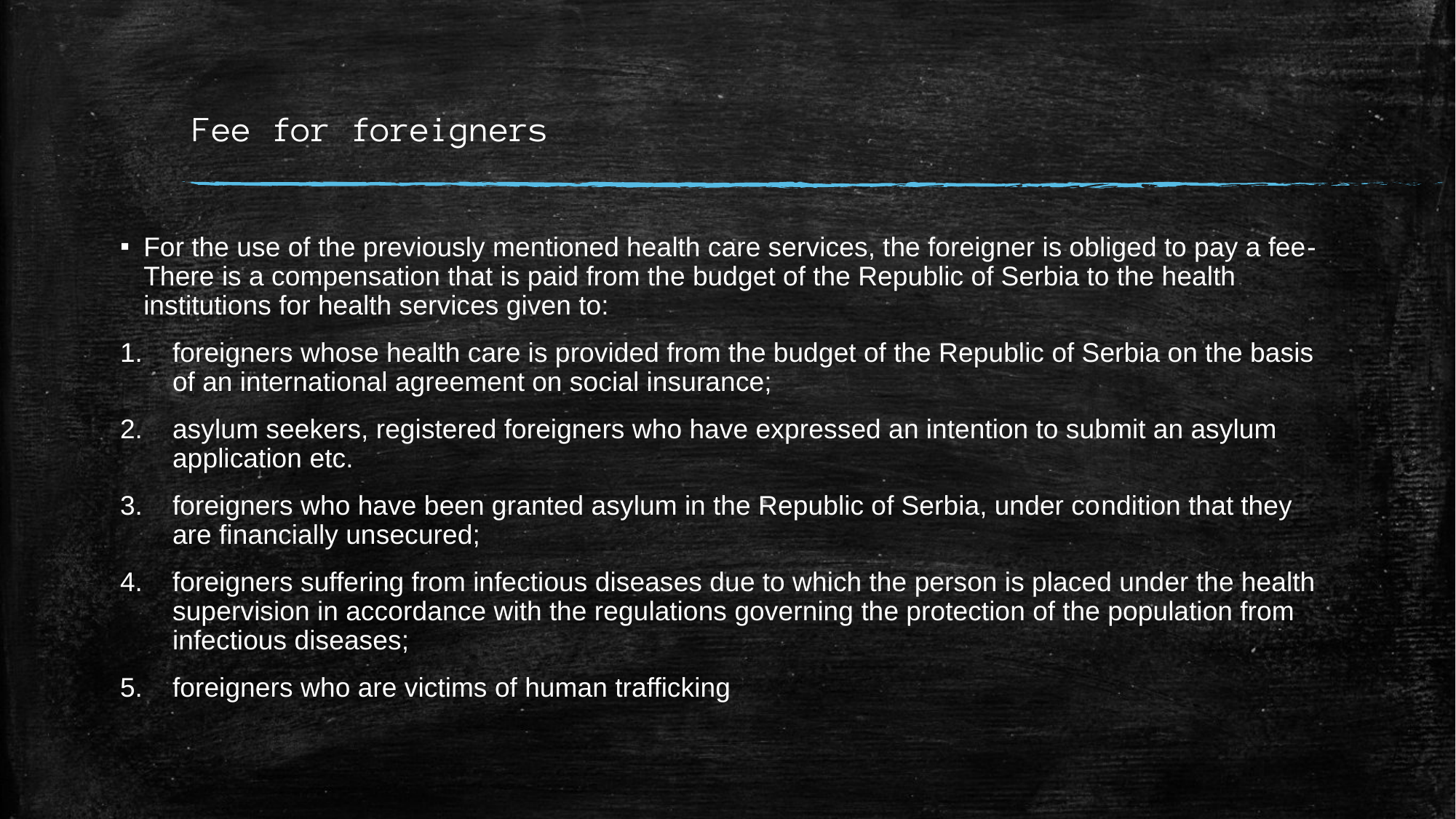

# Fee for foreigners
For the use of the previously mentioned health care services, the foreigner is obliged to pay a fee- There is a compensation that is paid from the budget of the Republic of Serbia to the health institutions for health services given to:
foreigners whose health care is provided from the budget of the Republic of Serbia on the basis of an international agreement on social insurance;
asylum seekers, registered foreigners who have expressed an intention to submit an asylum application etc.
foreigners who have been granted asylum in the Republic of Serbia, under condition that they are ﬁnancially unsecured;
foreigners suffering from infectious diseases due to which the person is placed under the health supervision in accordance with the regulations governing the protection of the population from infectious diseases;
foreigners who are victims of human trafficking